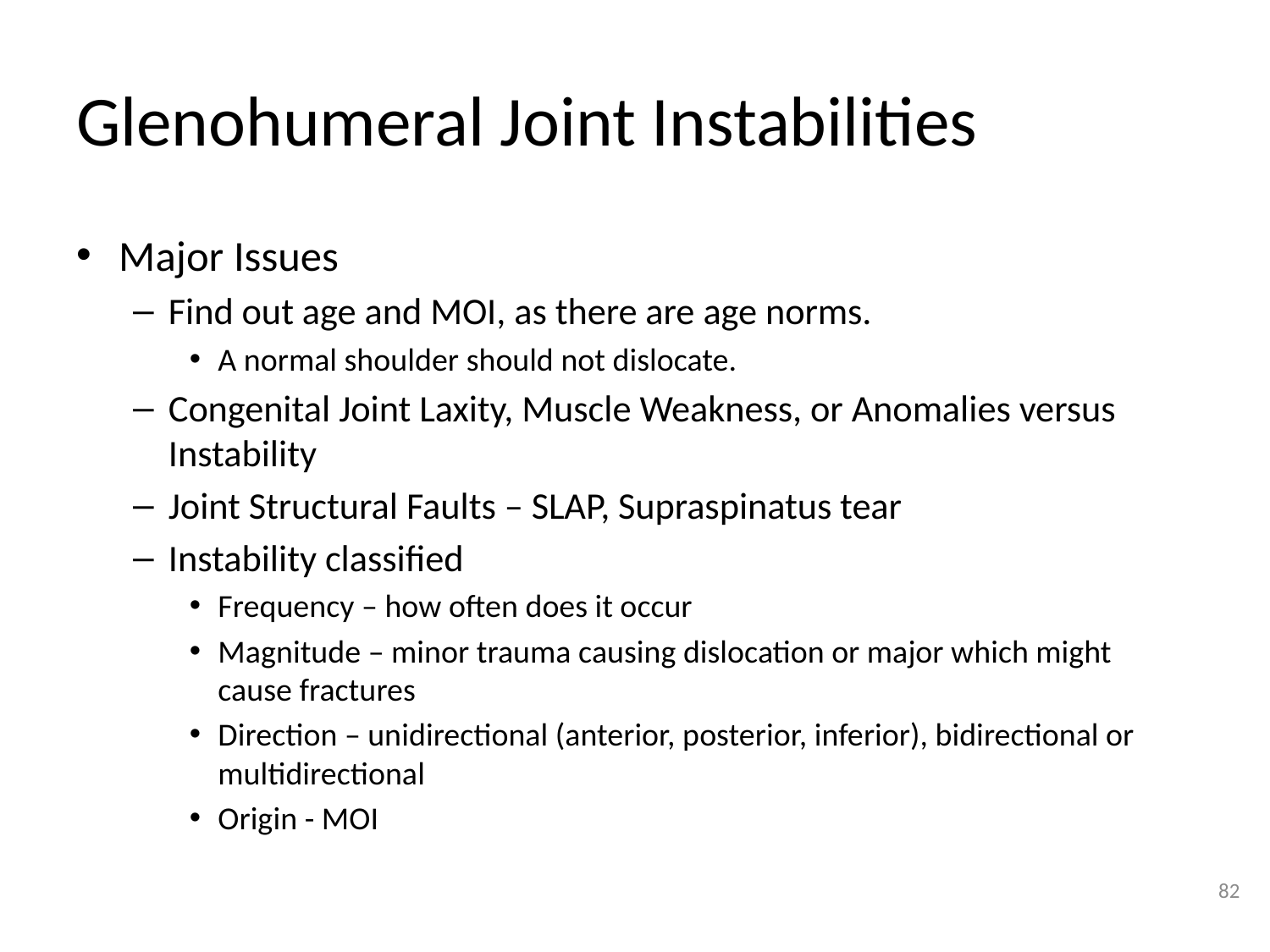

# Glenohumeral Joint Instabilities
Major Issues
Find out age and MOI, as there are age norms.
A normal shoulder should not dislocate.
Congenital Joint Laxity, Muscle Weakness, or Anomalies versus Instability
Joint Structural Faults – SLAP, Supraspinatus tear
Instability classified
Frequency – how often does it occur
Magnitude – minor trauma causing dislocation or major which might cause fractures
Direction – unidirectional (anterior, posterior, inferior), bidirectional or multidirectional
Origin - MOI
82